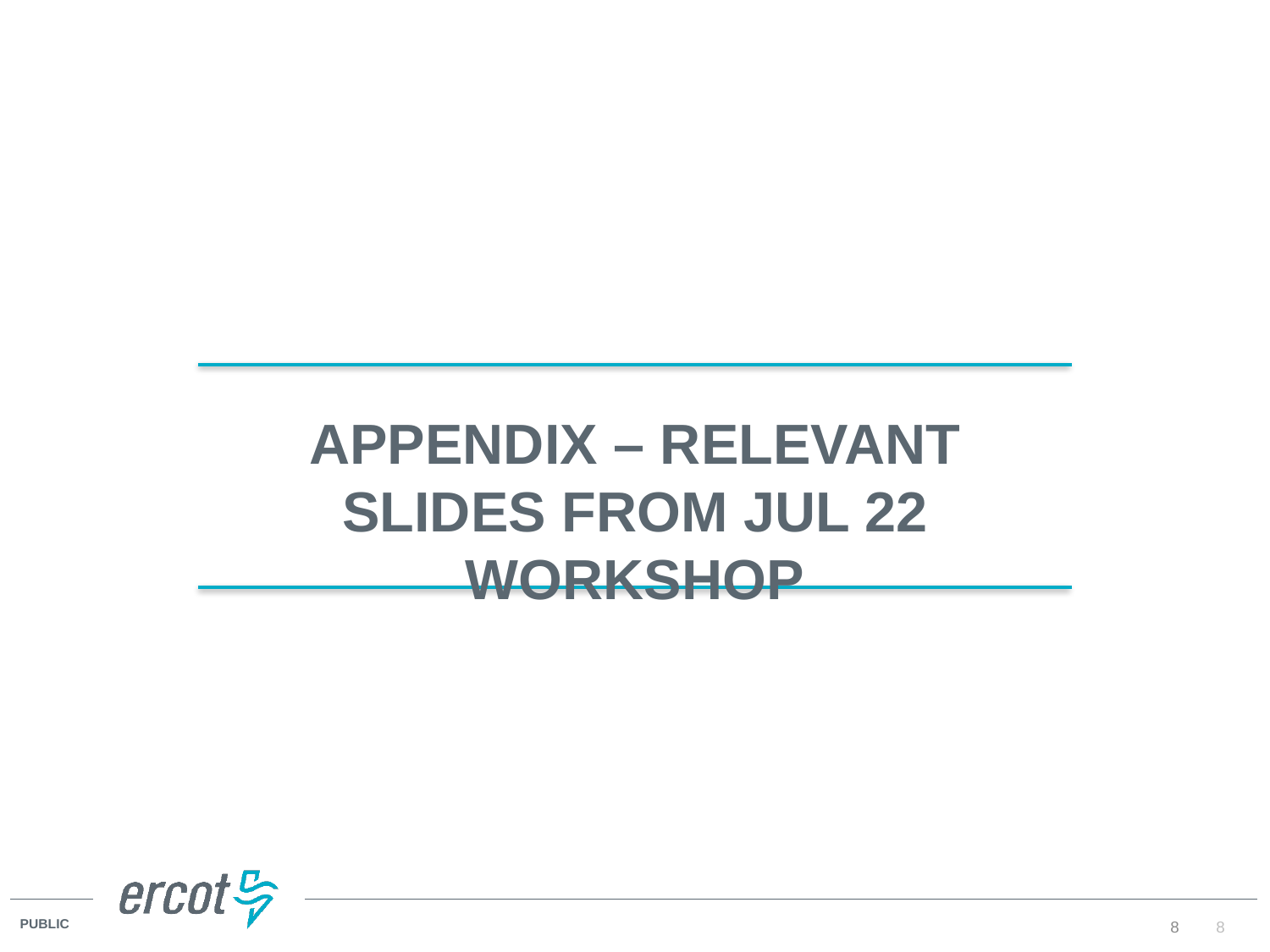

Appendix – Relevant Slides from Jul 22 Workshop
8